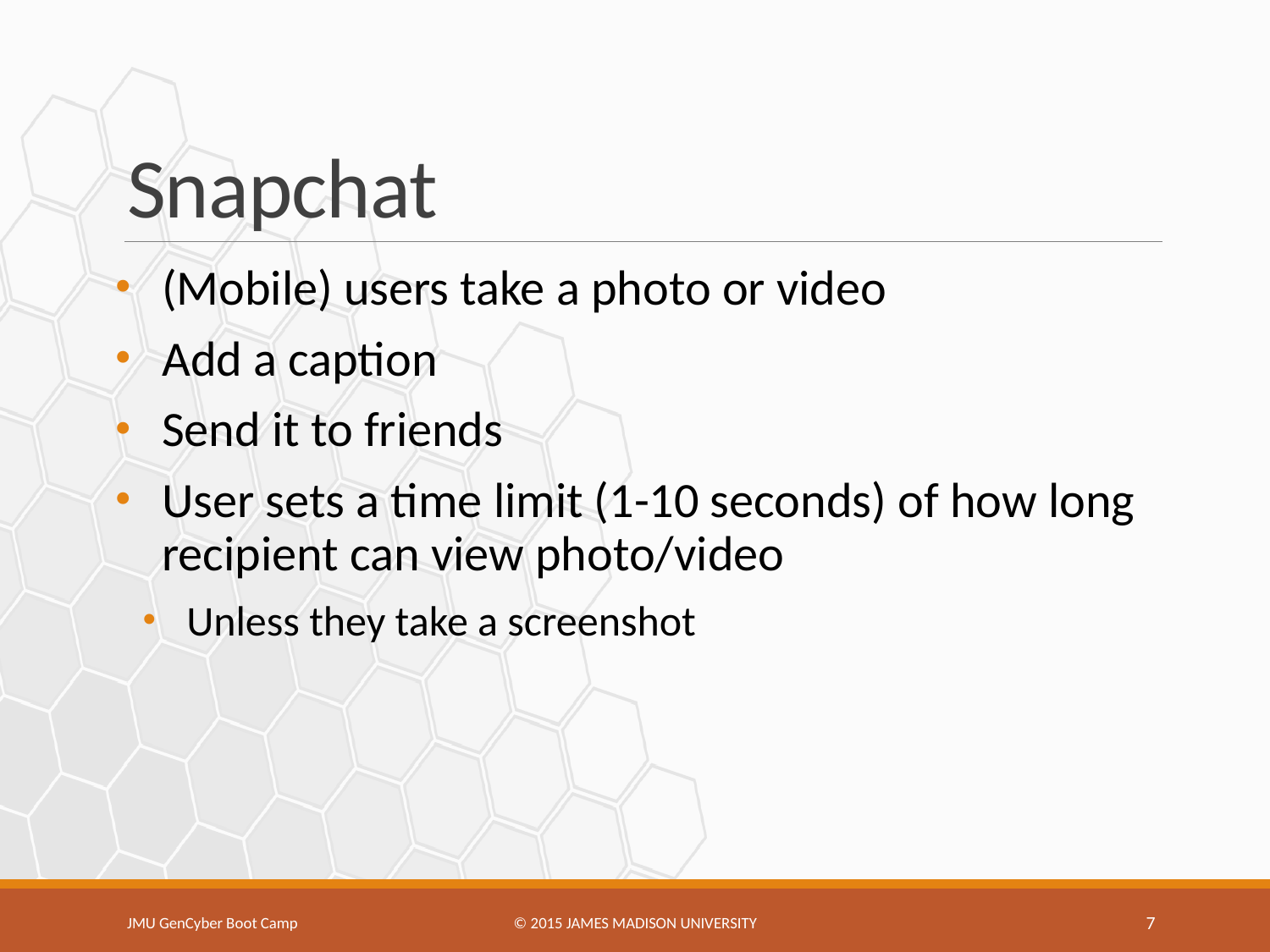

# Snapchat
(Mobile) users take a photo or video
Add a caption
Send it to friends
User sets a time limit (1-10 seconds) of how long recipient can view photo/video
Unless they take a screenshot
JMU GenCyber Boot Camp
© 2015 James Madison university
7